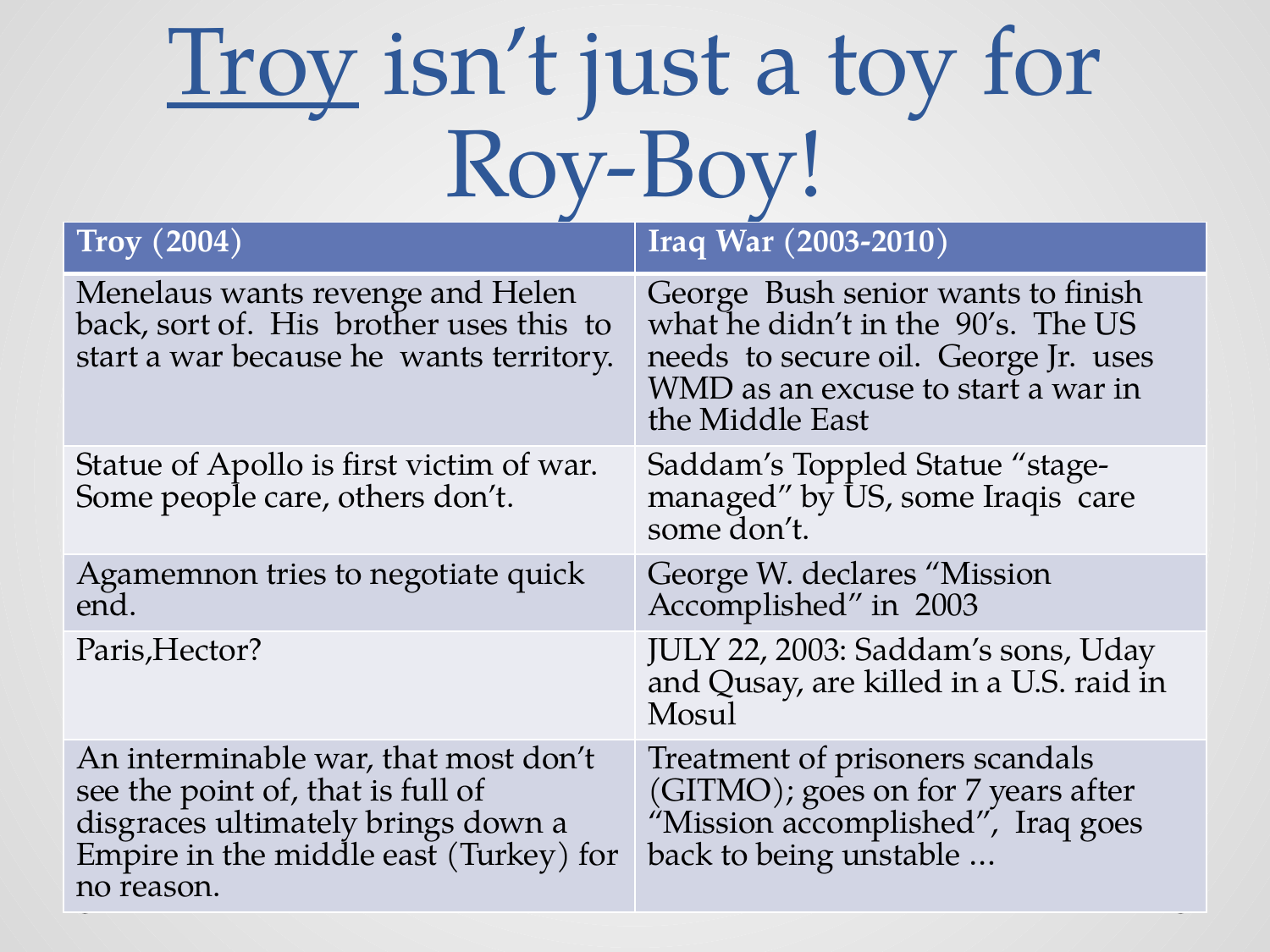

# Troy isn’t just a toy for Roy-Boy!
| Troy (2004) | Iraq War (2003-2010) |
| --- | --- |
| Menelaus wants revenge and Helen back, sort of. His brother uses this to start a war because he wants territory. | George Bush senior wants to finish what he didn’t in the 90’s. The US needs to secure oil. George Jr. uses WMD as an excuse to start a war in the Middle East |
| Statue of Apollo is first victim of war. Some people care, others don’t. | Saddam’s Toppled Statue “stage-managed” by US, some Iraqis care some don’t. |
| Agamemnon tries to negotiate quick end. | George W. declares “Mission Accomplished” in 2003 |
| Paris,Hector? | JULY 22, 2003: Saddam’s sons, Uday and Qusay, are killed in a U.S. raid in Mosul |
| An interminable war, that most don’t see the point of, that is full of disgraces ultimately brings down a Empire in the middle east (Turkey) for no reason. | Treatment of prisoners scandals (GITMO); goes on for 7 years after “Mission accomplished”, Iraq goes back to being unstable … |